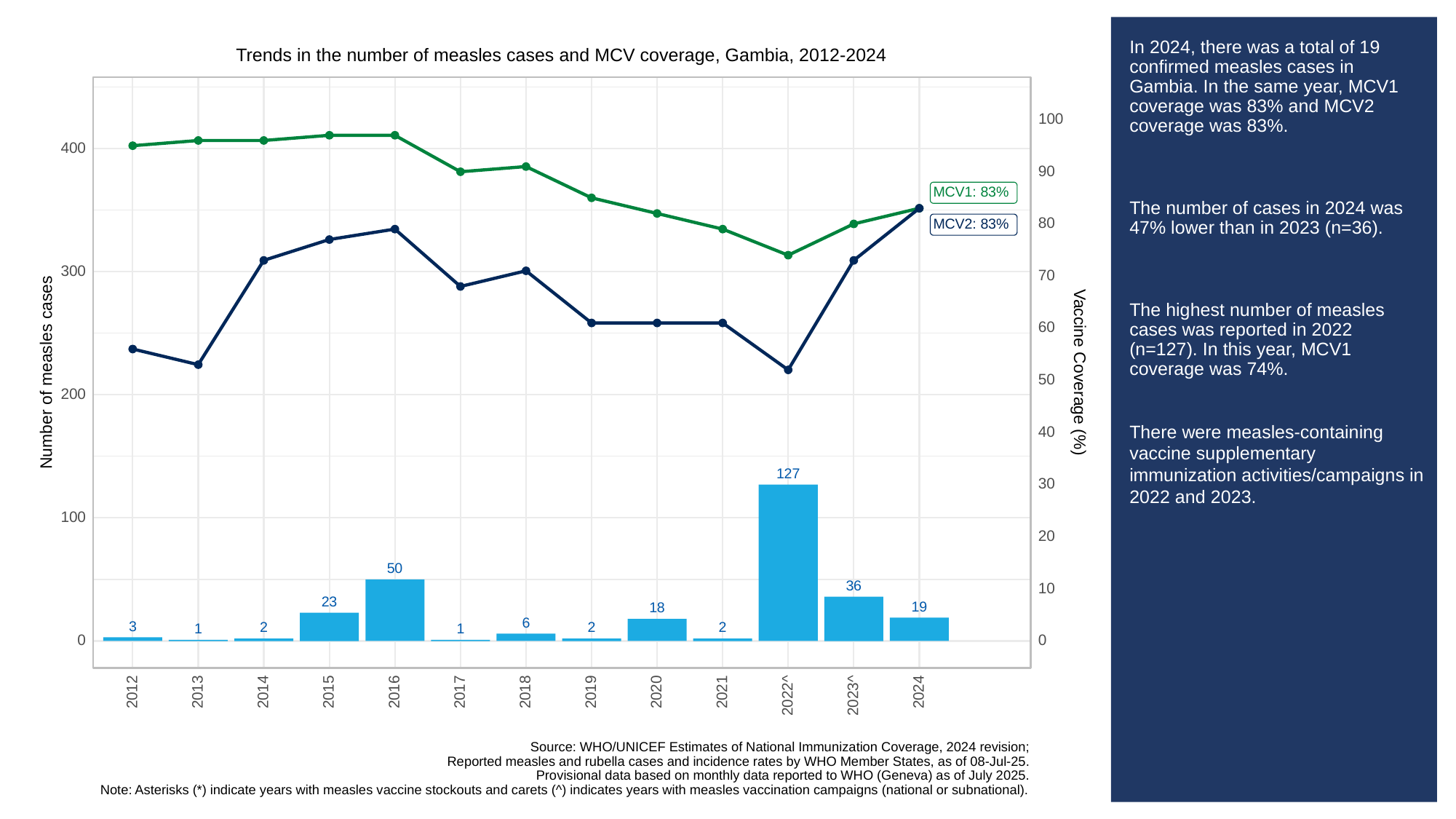

# In 2024, there was a total of 19 confirmed measles cases in Gambia. In the same year, MCV1 coverage was 83% and MCV2 coverage was 83%.

The number of cases in 2024 was 47% lower than in 2023 (n=36).

The highest number of measles cases was reported in 2022 (n=127). In this year, MCV1 coverage was 74%.

There were measles-containing vaccine supplementary immunization activities/campaigns in 2022 and 2023.

Trends in the number of measles cases and MCV coverage, Gambia, 2012-2024

100

400

90

MCV1: 83%

80
MCV2: 83%

300

70

60

Vaccine Coverage (%)

Number of measles cases
50
200

40

127
30

100

20
50

36
10

23
19
18

6

3
2
2
2
1
1

0
0

2013
2012
2014
2015
2016
2017
2018
2019
2020
2021
2024
2023^
2022^
Source: WHO/UNICEF Estimates of National Immunization Coverage, 2024 revision;
Reported measles and rubella cases and incidence rates by WHO Member States, as of 08-Jul-25.
Provisional data based on monthly data reported to WHO (Geneva) as of July 2025.
Note: Asterisks (*) indicate years with measles vaccine stockouts and carets (^) indicates years with measles vaccination campaigns (national or subnational).